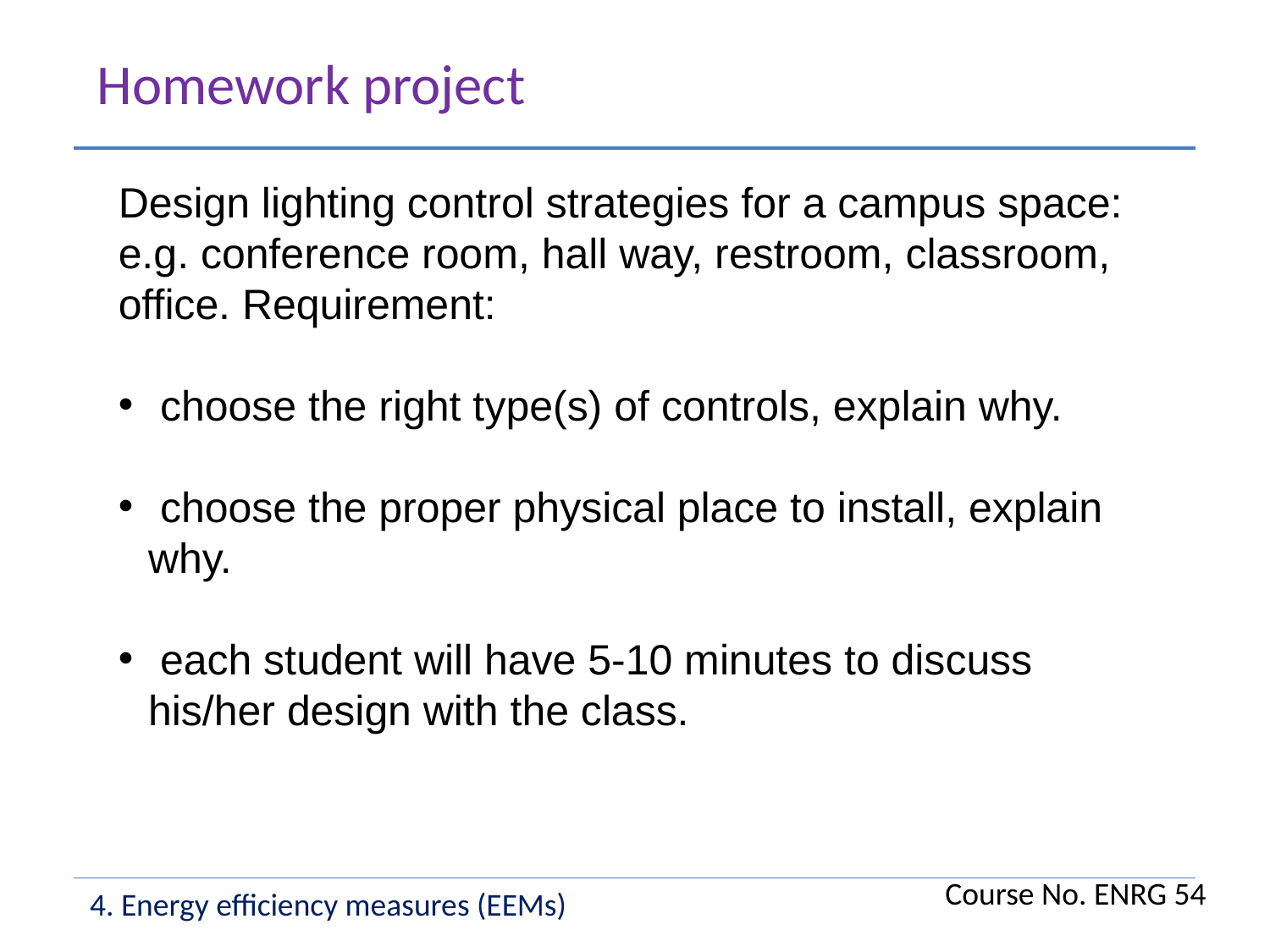

Homework project
Design lighting control strategies for a campus space: e.g. conference room, hall way, restroom, classroom, office. Requirement:

 choose the right type(s) of controls, explain why.

 choose the proper physical place to install, explain why.

 each student will have 5-10 minutes to discuss his/her design with the class.

Course No. ENRG 54
4. Energy efficiency measures (EEMs)